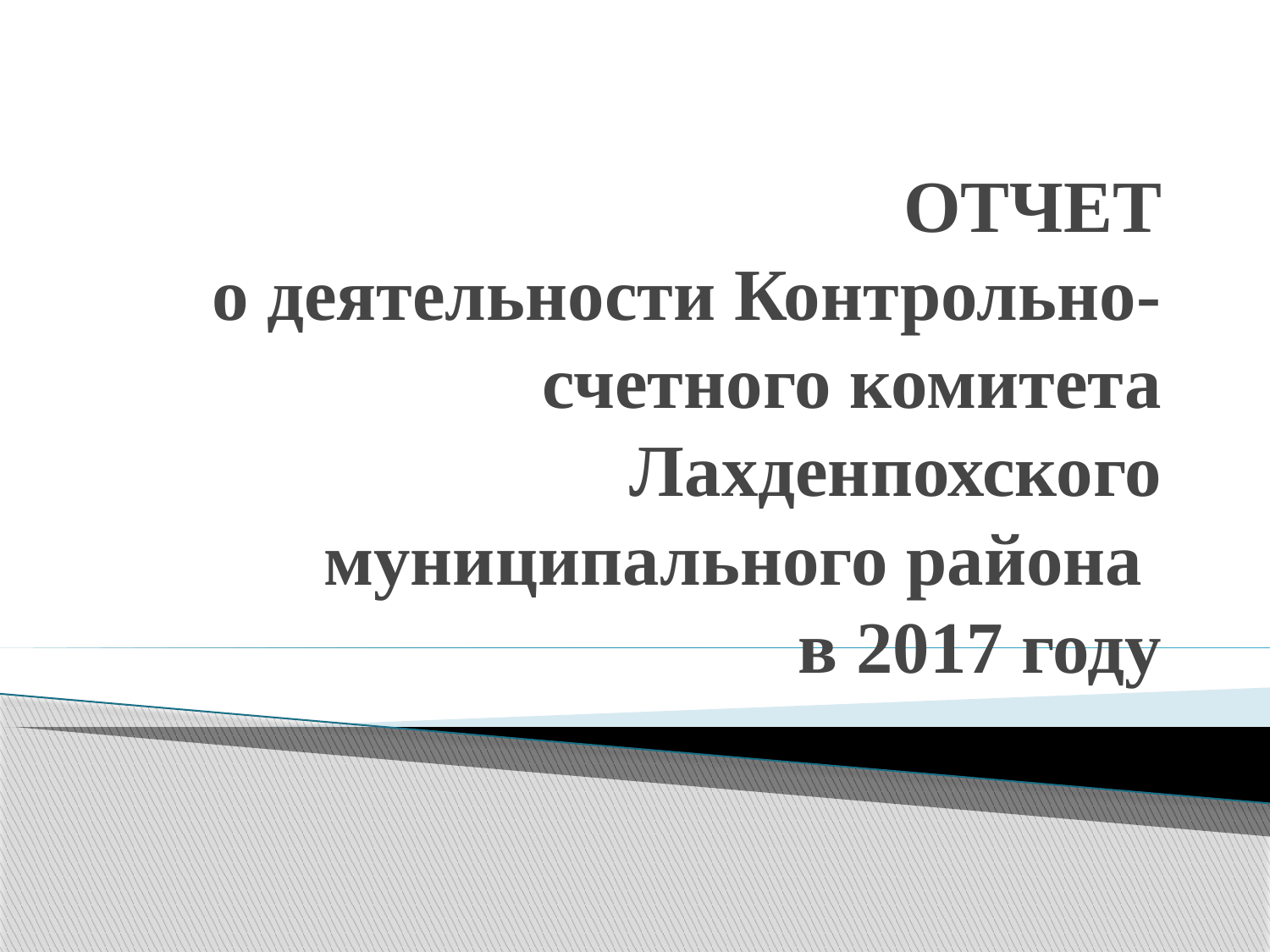

# ОТЧЕТ о деятельности Контрольно-счетного комитета Лахденпохского муниципального района в 2017 году